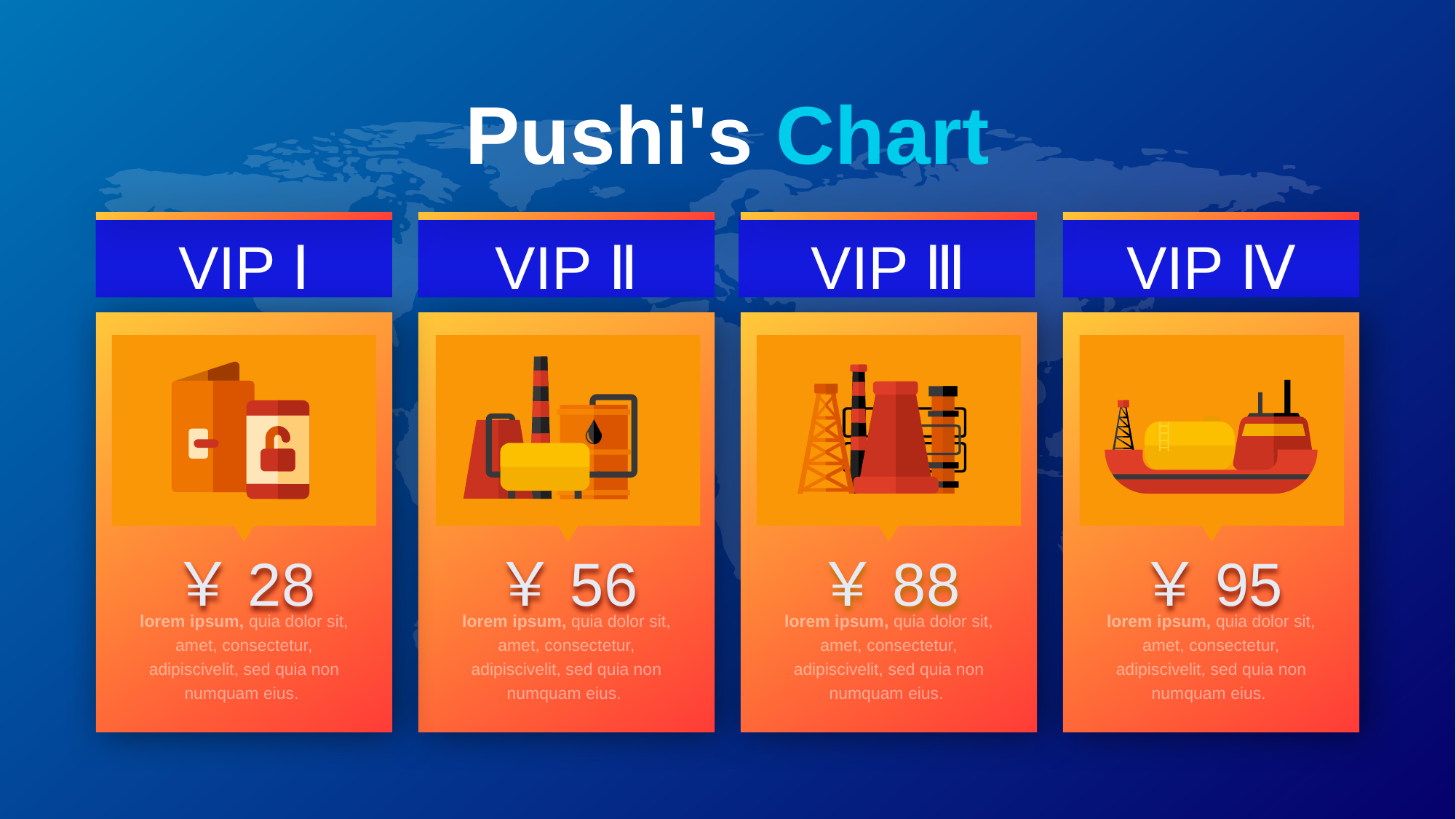

Pushi's Chart

VIP Ⅰ
VIP Ⅱ
VIP Ⅲ
VIP Ⅳ

￥28
￥56
￥88
￥95
lorem ipsum, quia dolor sit, amet, consectetur, adipiscivelit, sed quia non numquam eius.
lorem ipsum, quia dolor sit, amet, consectetur, adipiscivelit, sed quia non numquam eius.
lorem ipsum, quia dolor sit, amet, consectetur, adipiscivelit, sed quia non numquam eius.
lorem ipsum, quia dolor sit, amet, consectetur, adipiscivelit, sed quia non numquam eius.